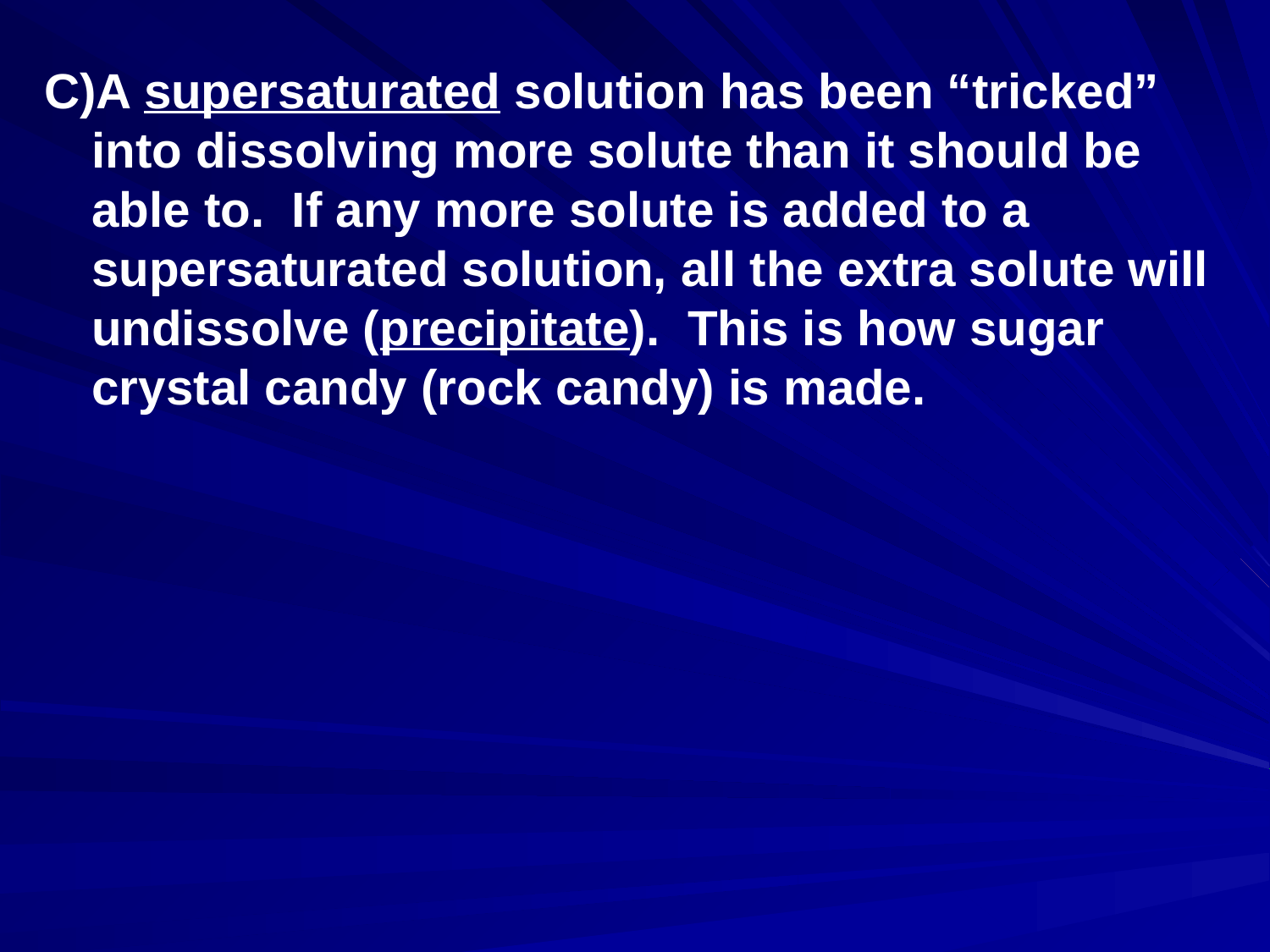

A supersaturated solution has been “tricked” into dissolving more solute than it should be able to.  If any more solute is added to a supersaturated solution, all the extra solute will undissolve (precipitate).  This is how sugar crystal candy (rock candy) is made.